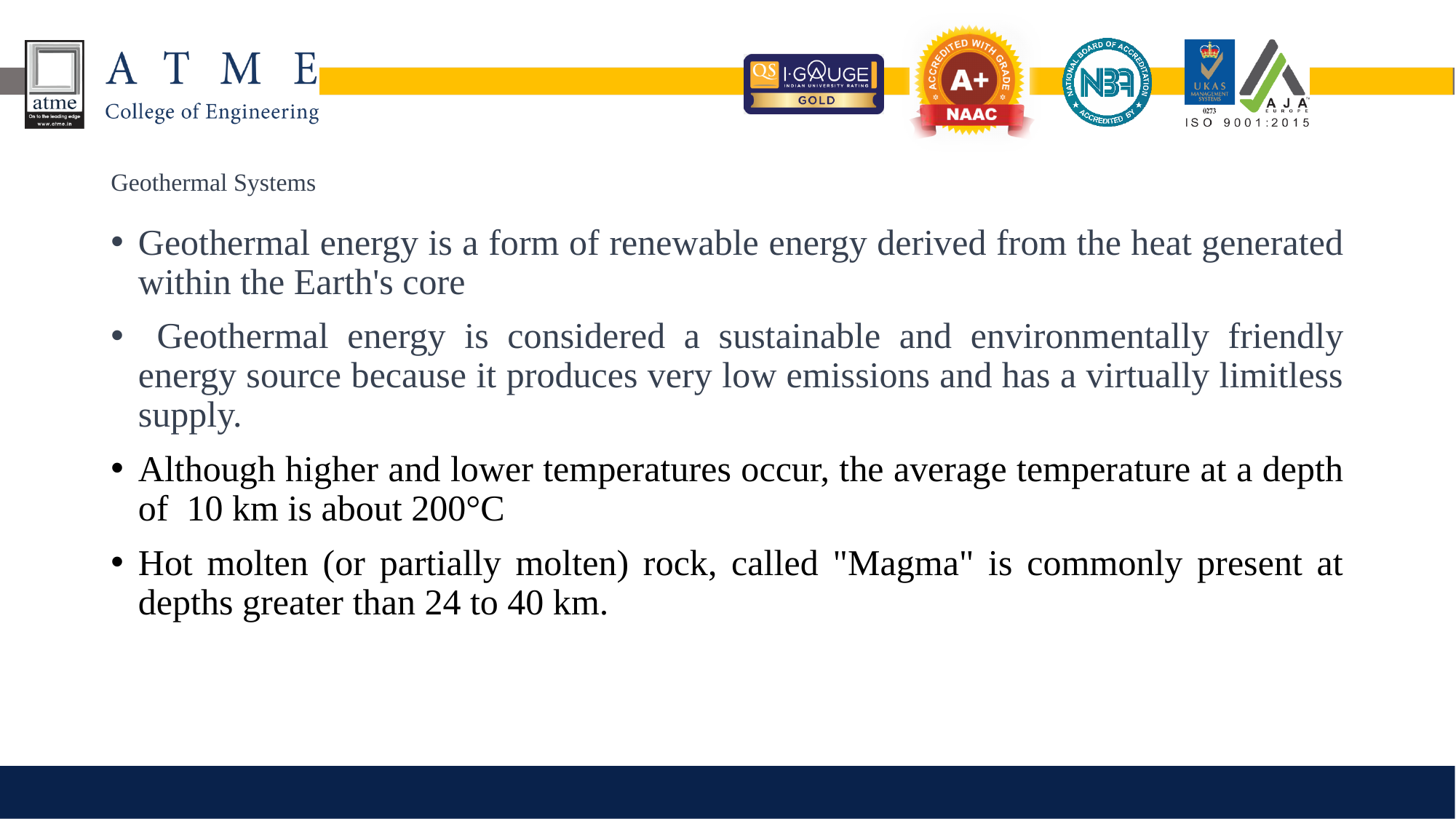

# Geothermal Systems
Geothermal energy is a form of renewable energy derived from the heat generated within the Earth's core
 Geothermal energy is considered a sustainable and environmentally friendly energy source because it produces very low emissions and has a virtually limitless supply.
Although higher and lower temperatures occur, the average temperature at a depth of  10 km is about 200°C
Hot molten (or partially molten) rock, called "Magma" is commonly present at depths greater than 24 to 40 km.